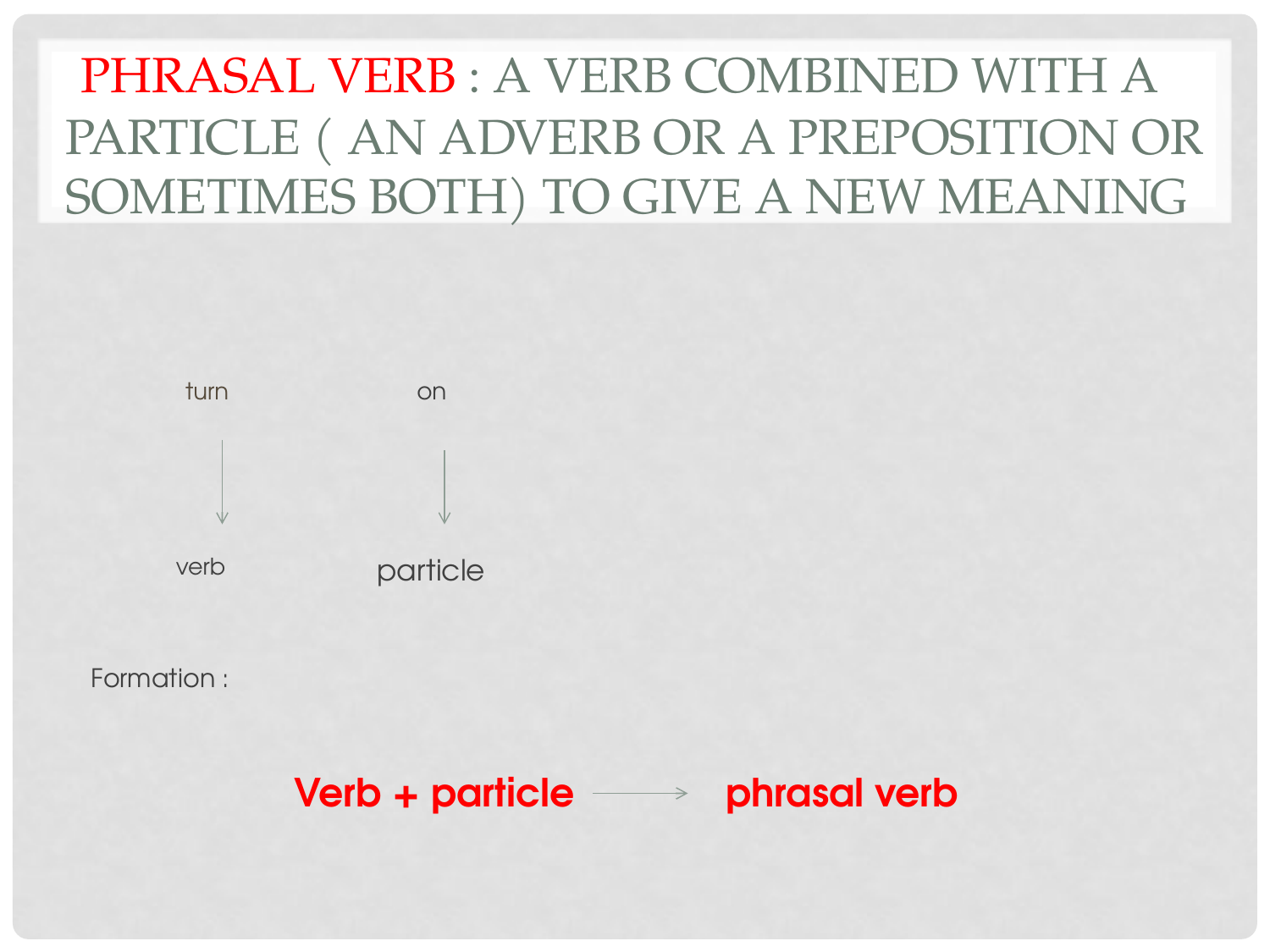

# PHRASAL VERB : a verb combined with a particle ( an adverb or a preposition or sometimes both) to give a new meaning
turn
 on
verb
particle
Formation :
Verb + particle              phrasal verb